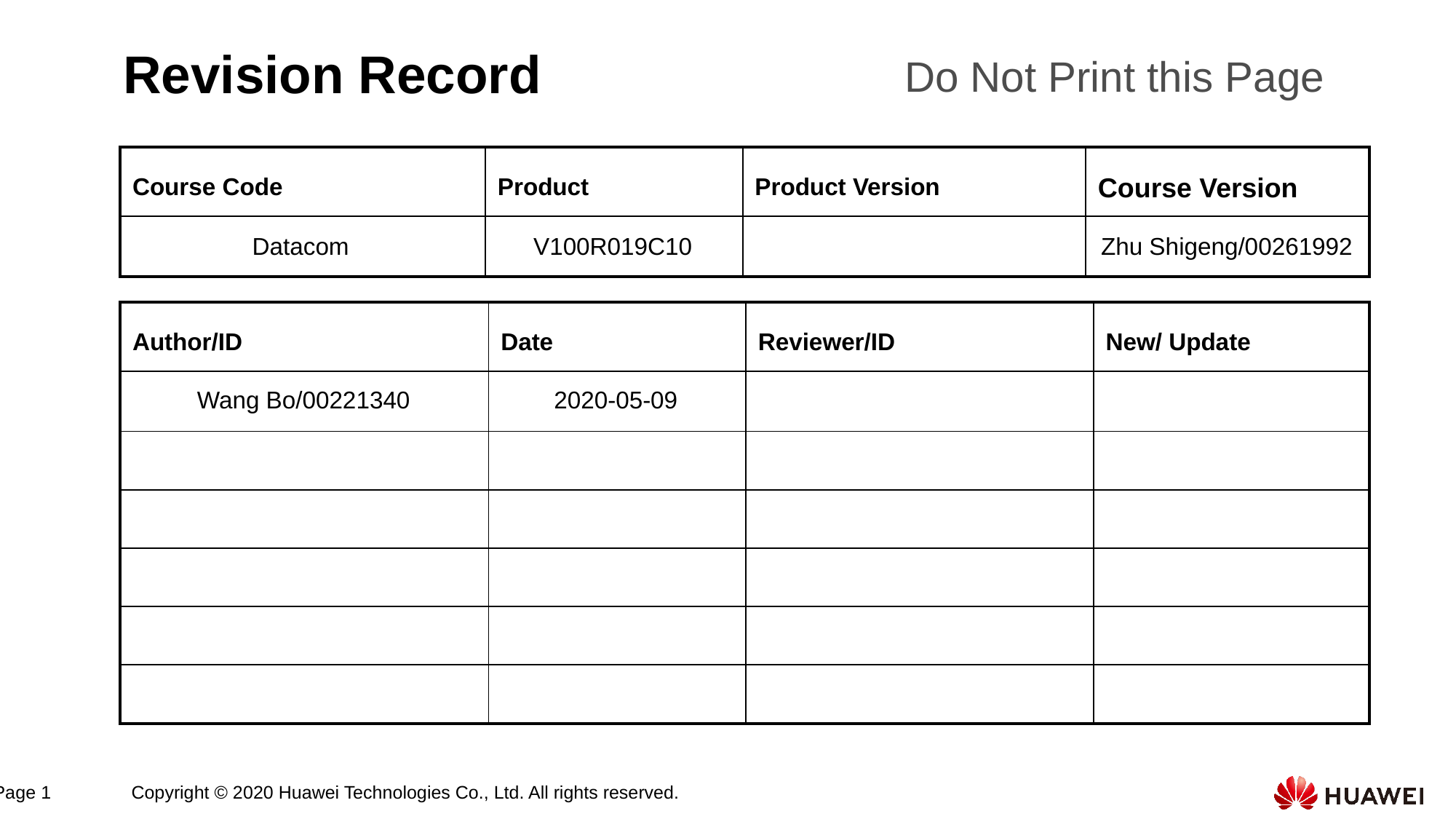

Datacom
V100R019C10

Zhu Shigeng/00261992
Wang Bo/00221340
2020-05-09